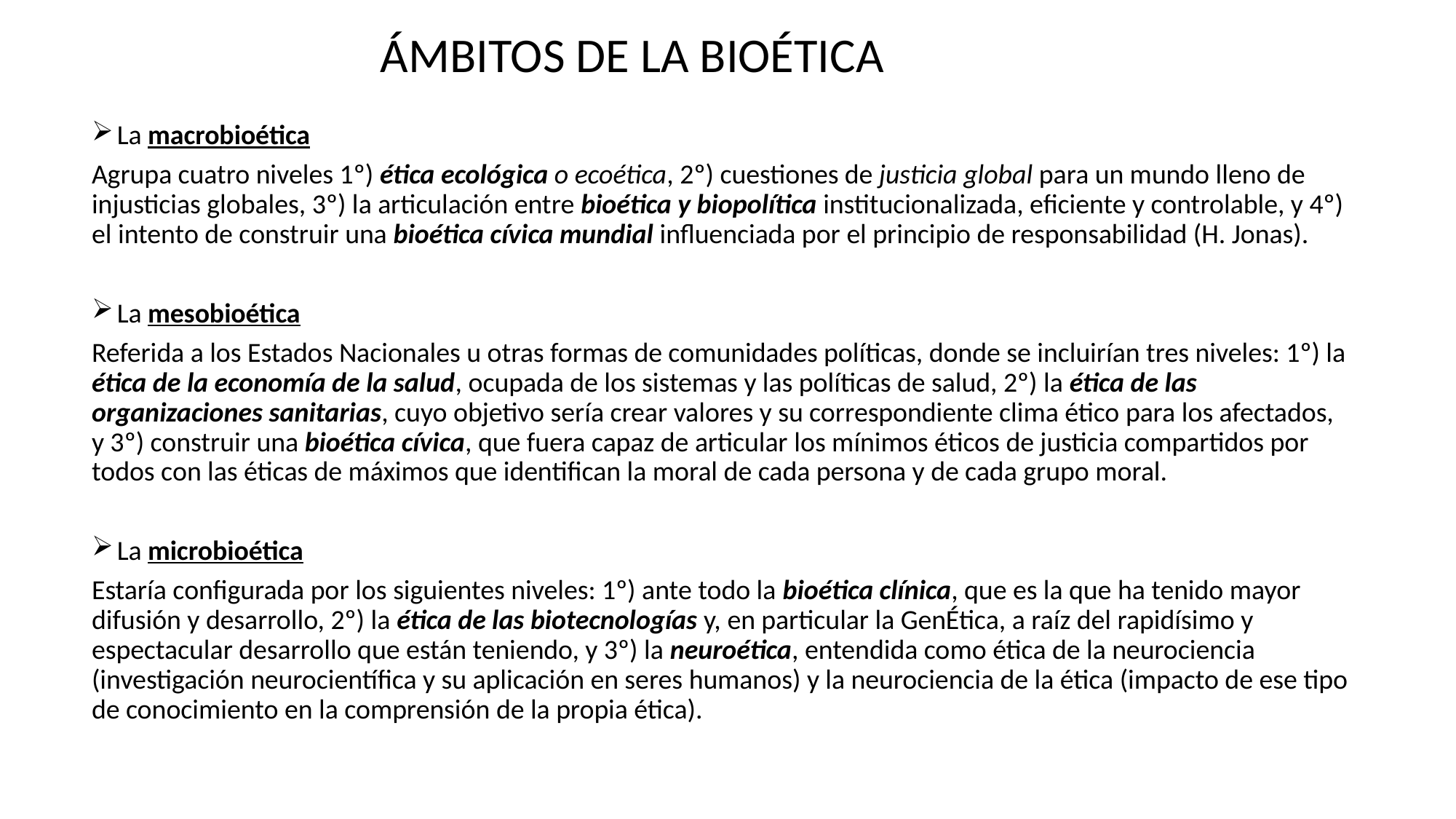

# ÁMBITOS DE LA BIOÉTICA
La macrobioética
Agrupa cuatro niveles 1º) ética ecológica o ecoética, 2º) cuestiones de justicia global para un mundo lleno de injusticias globales, 3º) la articulación entre bioética y biopolítica institucionalizada, eficiente y controlable, y 4º) el intento de construir una bioética cívica mundial influenciada por el principio de responsabilidad (H. Jonas).

La mesobioética
Referida a los Estados Nacionales u otras formas de comunidades políticas, donde se incluirían tres niveles: 1º) la ética de la economía de la salud, ocupada de los sistemas y las políticas de salud, 2º) la ética de las organizaciones sanitarias, cuyo objetivo sería crear valores y su correspondiente clima ético para los afectados, y 3º) construir una bioética cívica, que fuera capaz de articular los mínimos éticos de justicia compartidos por todos con las éticas de máximos que identifican la moral de cada persona y de cada grupo moral.

La microbioética
Estaría configurada por los siguientes niveles: 1º) ante todo la bioética clínica, que es la que ha tenido mayor difusión y desarrollo, 2º) la ética de las biotecnologías y, en particular la GenÉtica, a raíz del rapidísimo y espectacular desarrollo que están teniendo, y 3º) la neuroética, entendida como ética de la neurociencia (investigación neurocientífica y su aplicación en seres humanos) y la neurociencia de la ética (impacto de ese tipo de conocimiento en la comprensión de la propia ética).